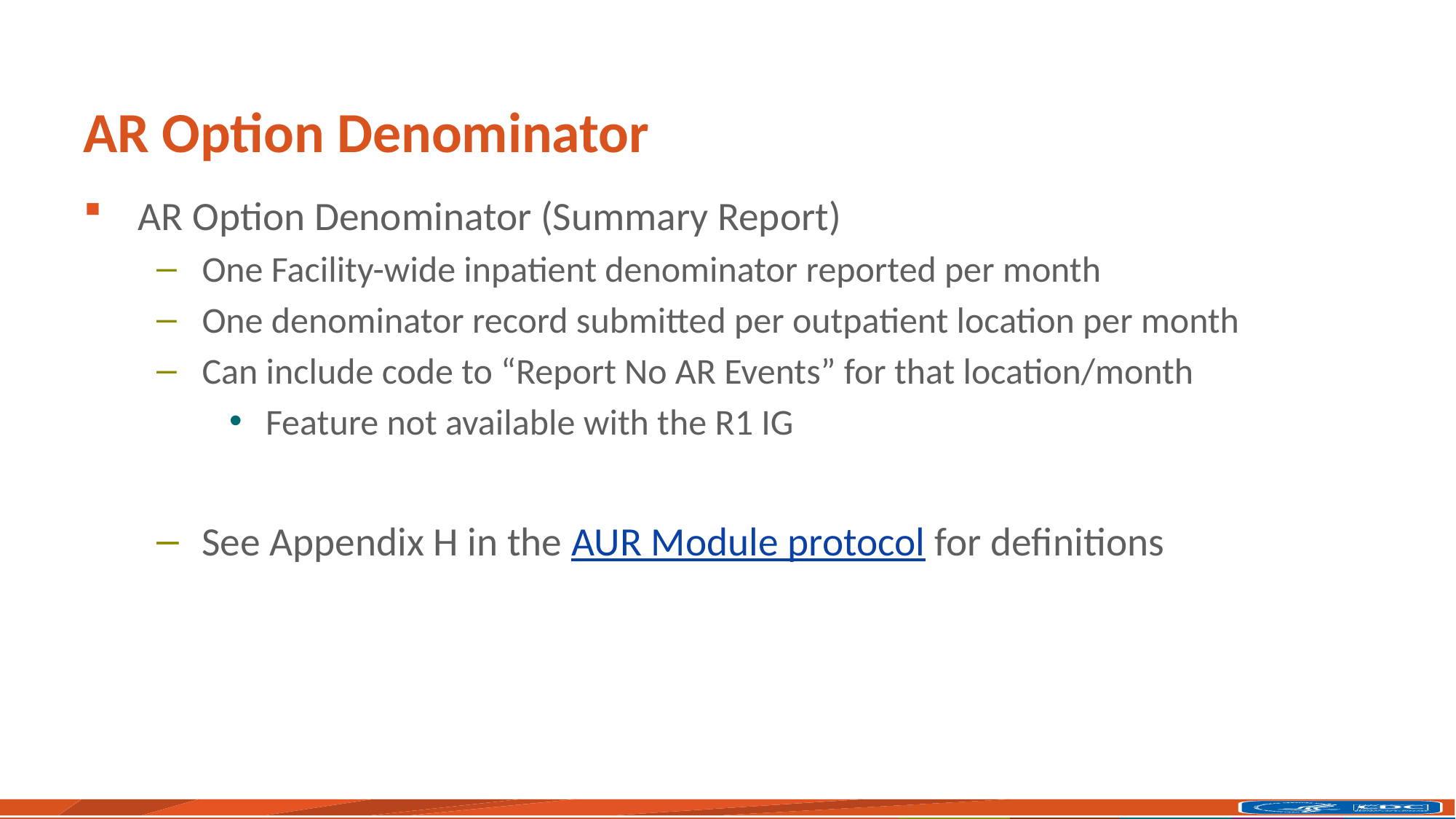

# AR Option Denominator
AR Option Denominator (Summary Report)
One Facility-wide inpatient denominator reported per month
One denominator record submitted per outpatient location per month
Can include code to “Report No AR Events” for that location/month
Feature not available with the R1 IG

See Appendix H in the AUR Module protocol for definitions